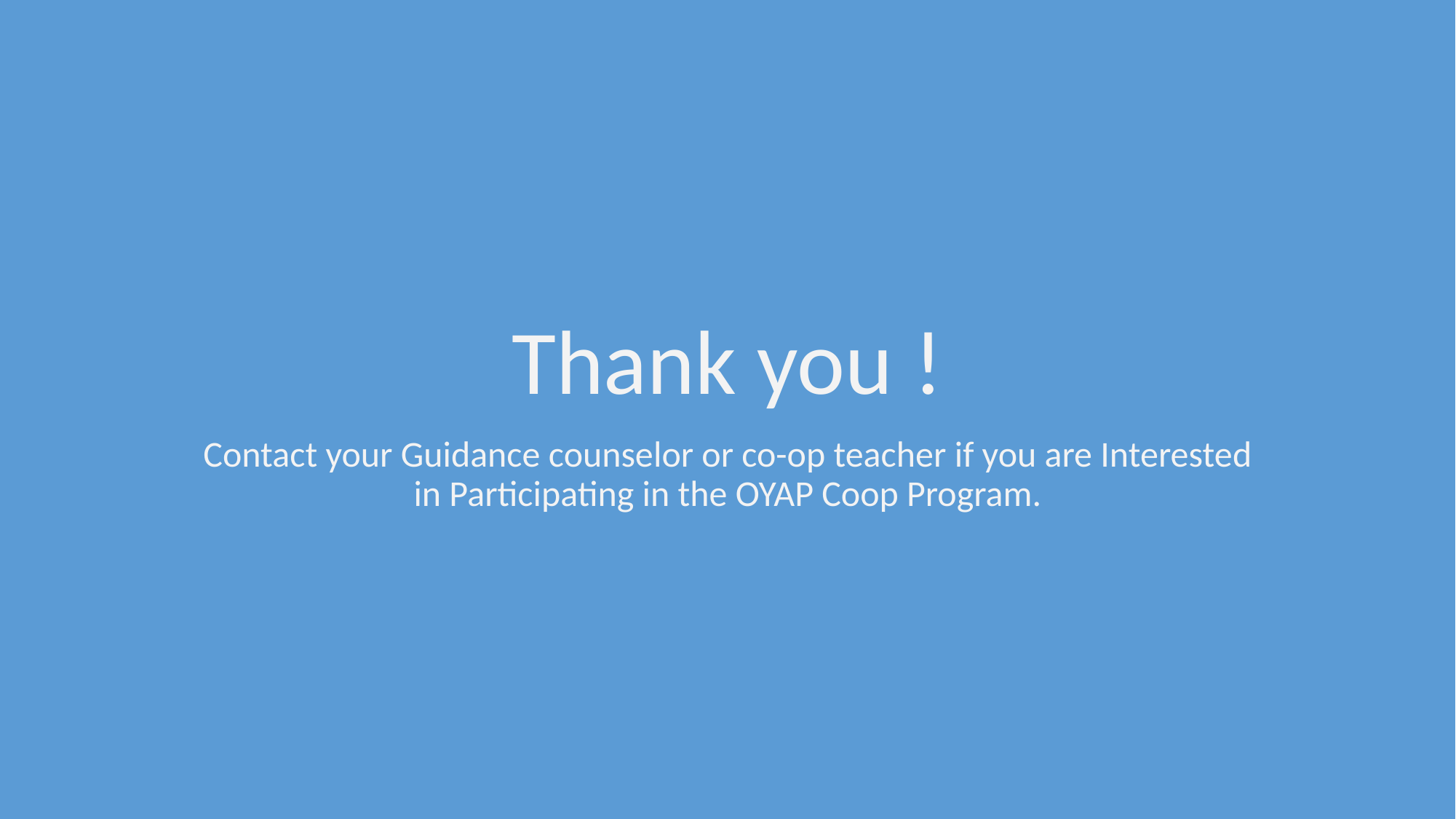

# Thank you !
Contact your Guidance counselor or co-op teacher if you are Interested in Participating in the OYAP Coop Program.